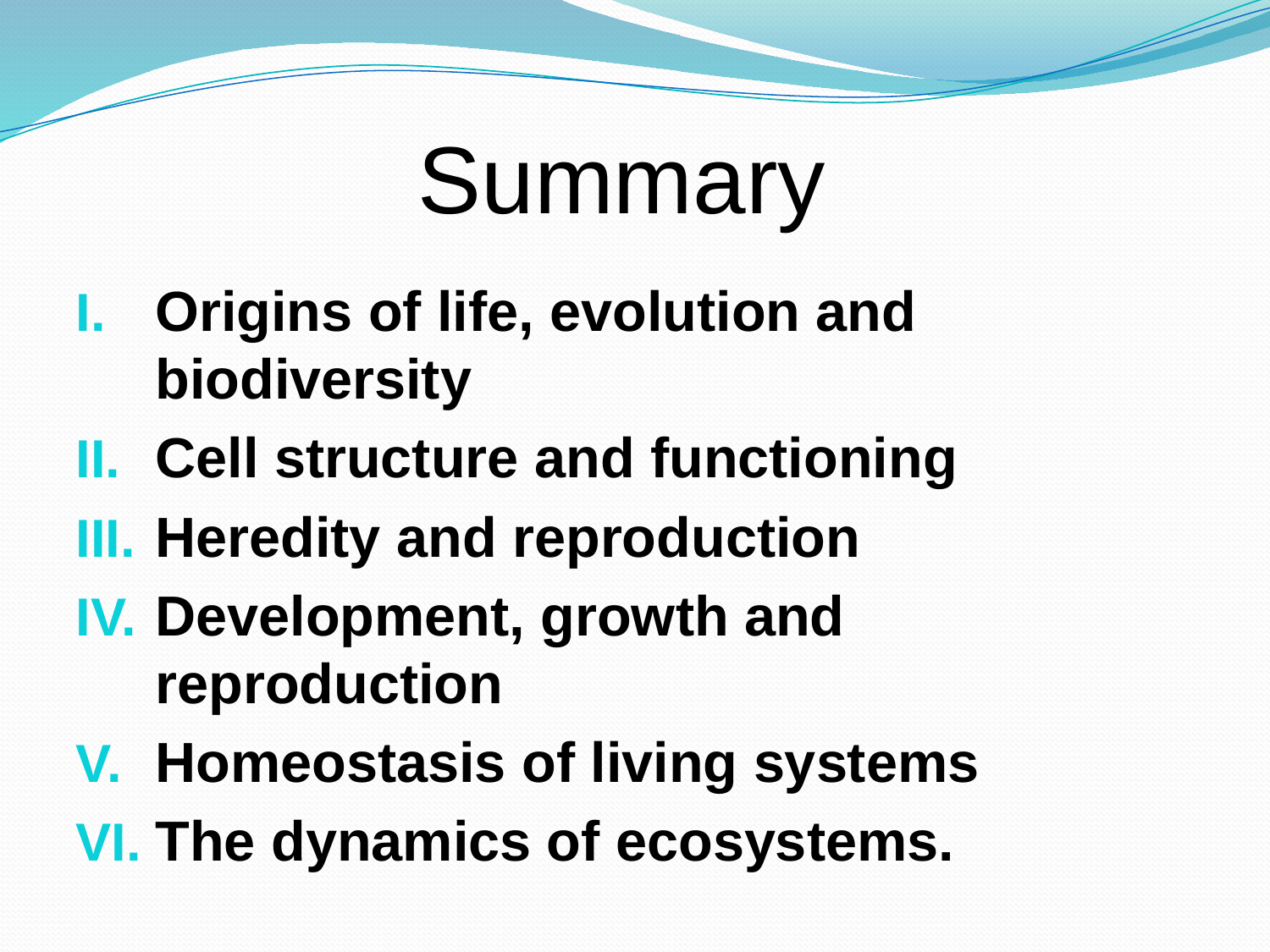

# Summary
Origins of life, evolution and biodiversity
Cell structure and functioning
Heredity and reproduction
Development, growth and reproduction
Homeostasis of living systems
The dynamics of ecosystems.